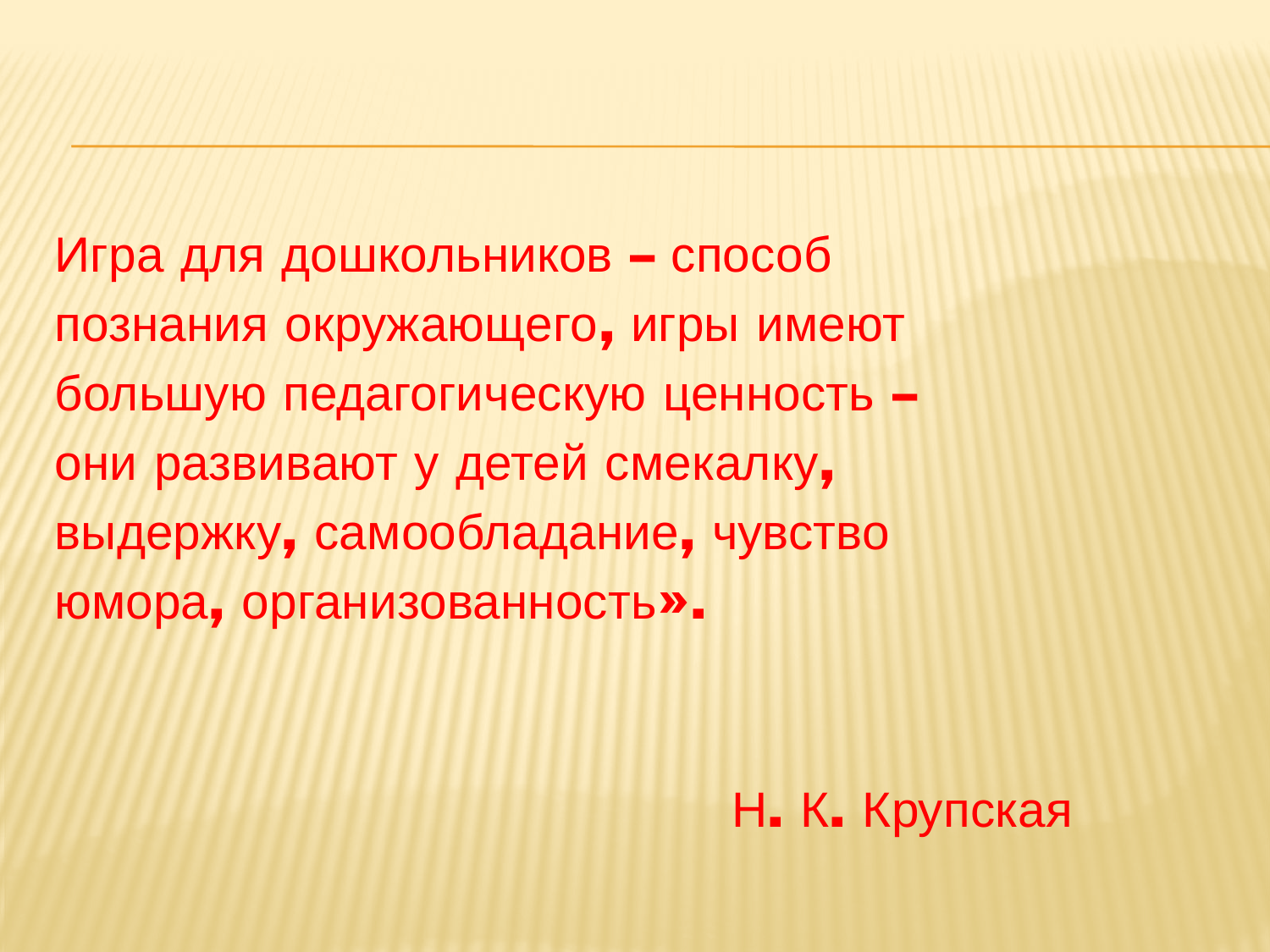

Игра для дошкольников – способ
познания окружающего, игры имеют
большую педагогическую ценность –
они развивают у детей смекалку,
выдержку, самообладание, чувство
юмора, организованность».

                                         Н. К. Крупская